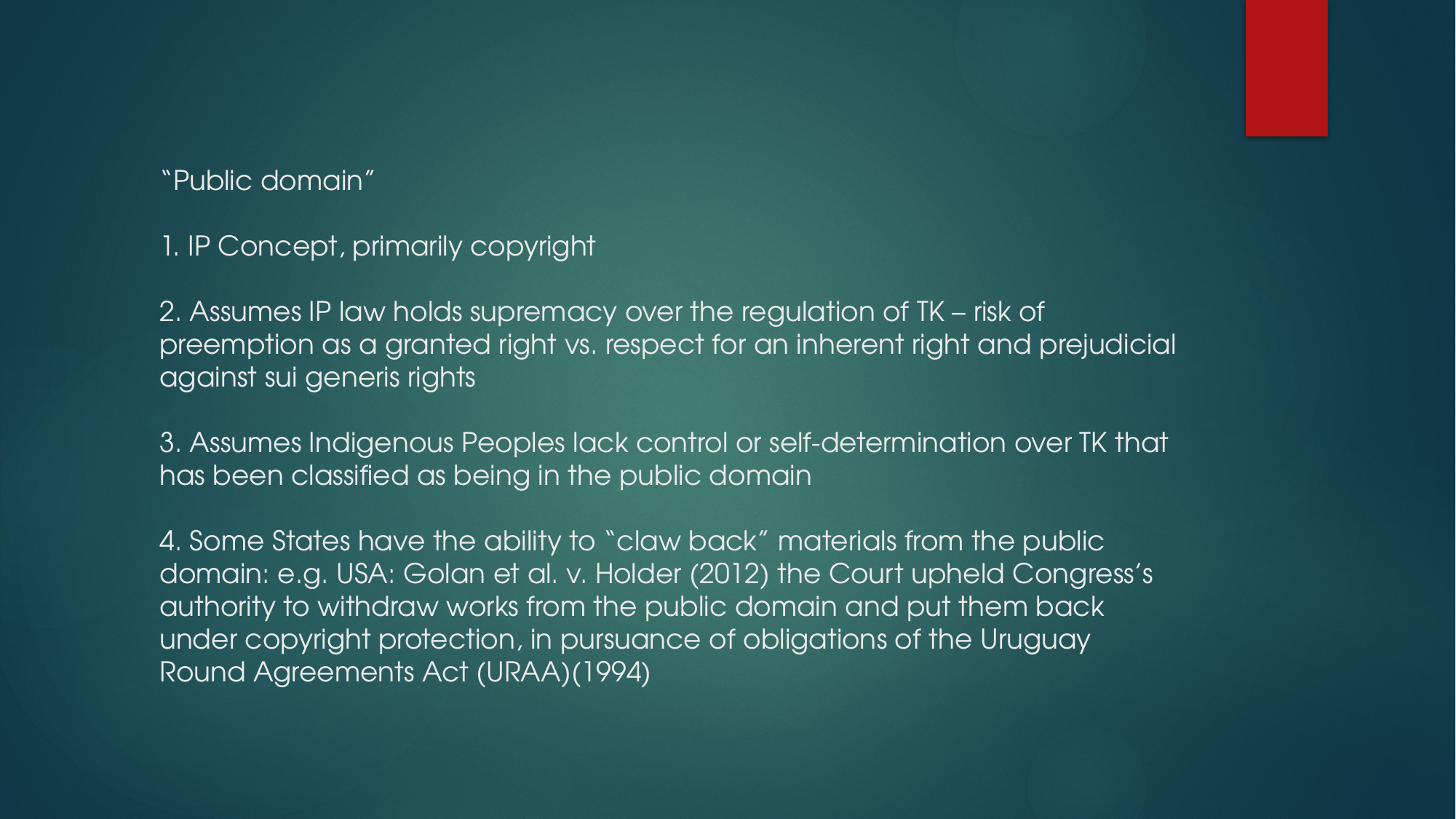

# “Public domain” 1. IP Concept, primarily copyright 2. Assumes IP law holds supremacy over the regulation of TK – risk of preemption as a granted right vs. respect for an inherent right and prejudicial against sui generis rights 3. Assumes Indigenous Peoples lack control or self-determination over TK that has been classified as being in the public domain 4. Some States have the ability to “claw back” materials from the public domain: e.g. USA: Golan et al. v. Holder (2012) the Court upheld Congress’s authority to withdraw works from the public domain and put them back under copyright protection, in pursuance of obligations of the Uruguay Round Agreements Act (URAA)(1994)